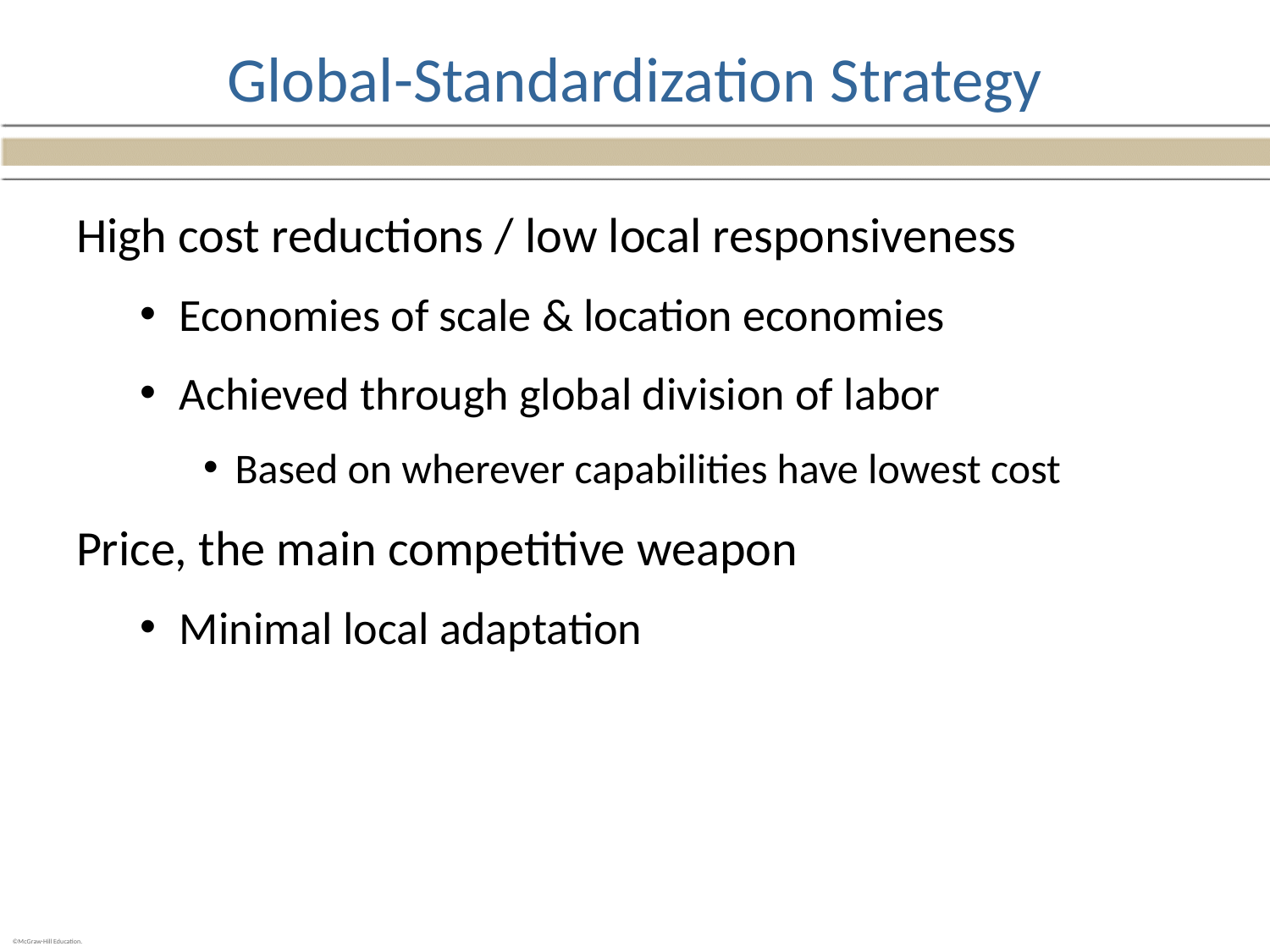

# Global-Standardization Strategy
High cost reductions / low local responsiveness
Economies of scale & location economies
Achieved through global division of labor
Based on wherever capabilities have lowest cost
Price, the main competitive weapon
Minimal local adaptation